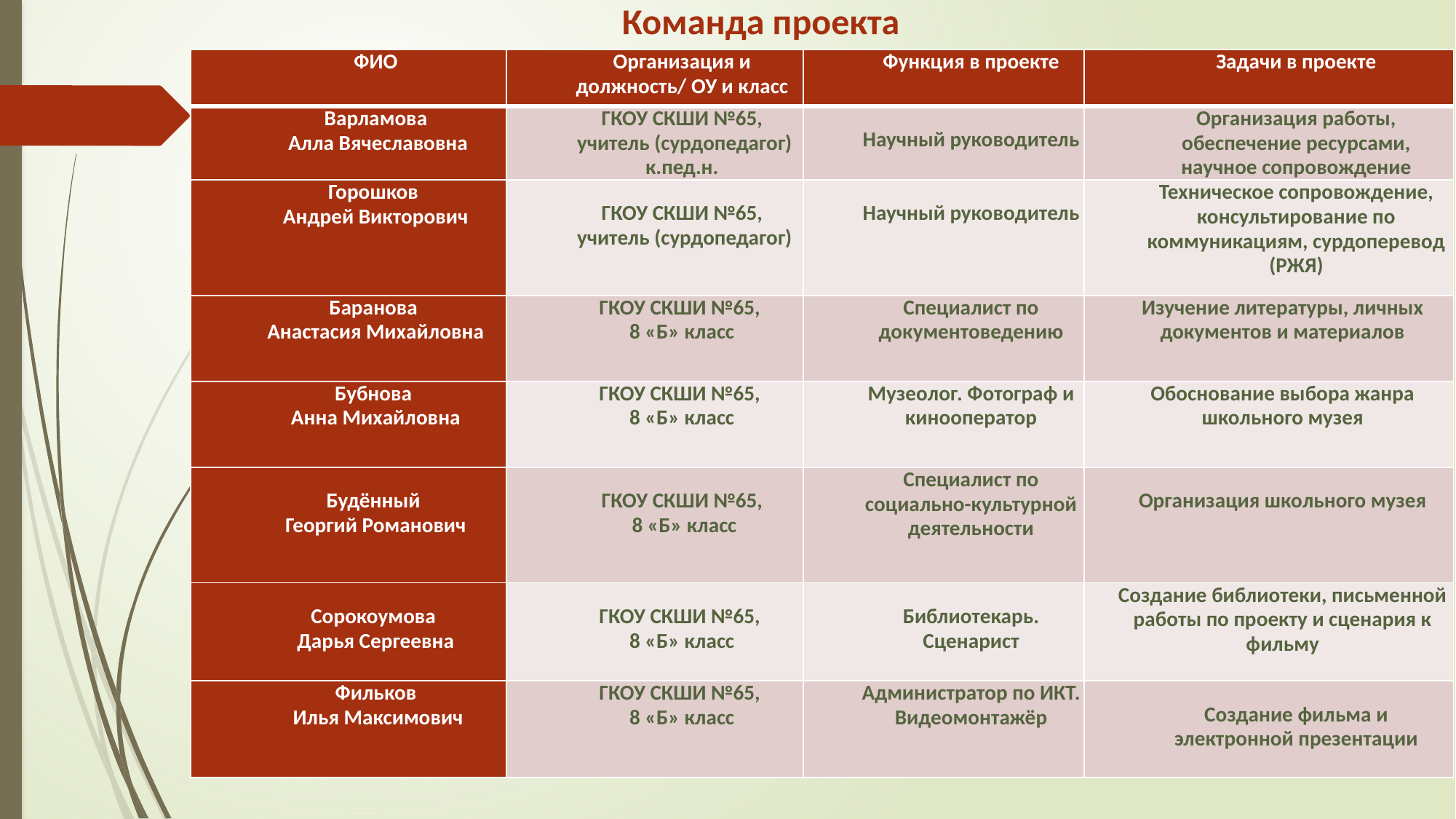

Команда проекта
| ФИО | Организация и должность/ ОУ и класс | Функция в проекте | Задачи в проекте |
| --- | --- | --- | --- |
| Варламова Алла Вячеславовна | ГКОУ СКШИ №65, учитель (сурдопедагог) к.пед.н. | Научный руководитель | Организация работы, обеспечение ресурсами, научное сопровождение |
| Горошков Андрей Викторович | ГКОУ СКШИ №65, учитель (сурдопедагог) | Научный руководитель | Техническое сопровождение, консультирование по коммуникациям, сурдоперевод (РЖЯ) |
| Баранова Анастасия Михайловна | ГКОУ СКШИ №65, 8 «Б» класс | Специалист по документоведению | Изучение литературы, личных документов и материалов |
| Бубнова Анна Михайловна | ГКОУ СКШИ №65, 8 «Б» класс | Музеолог. Фотограф и кинооператор | Обоснование выбора жанра школьного музея |
| Будённый Георгий Романович | ГКОУ СКШИ №65, 8 «Б» класс | Специалист по социально-культурной деятельности | Организация школьного музея |
| Сорокоумова Дарья Сергеевна | ГКОУ СКШИ №65, 8 «Б» класс | Библиотекарь. Сценарист | Создание библиотеки, письменной работы по проекту и сценария к фильму |
| Фильков Илья Максимович | ГКОУ СКШИ №65, 8 «Б» класс | Администратор по ИКТ. Видеомонтажёр | Создание фильма и электронной презентации |